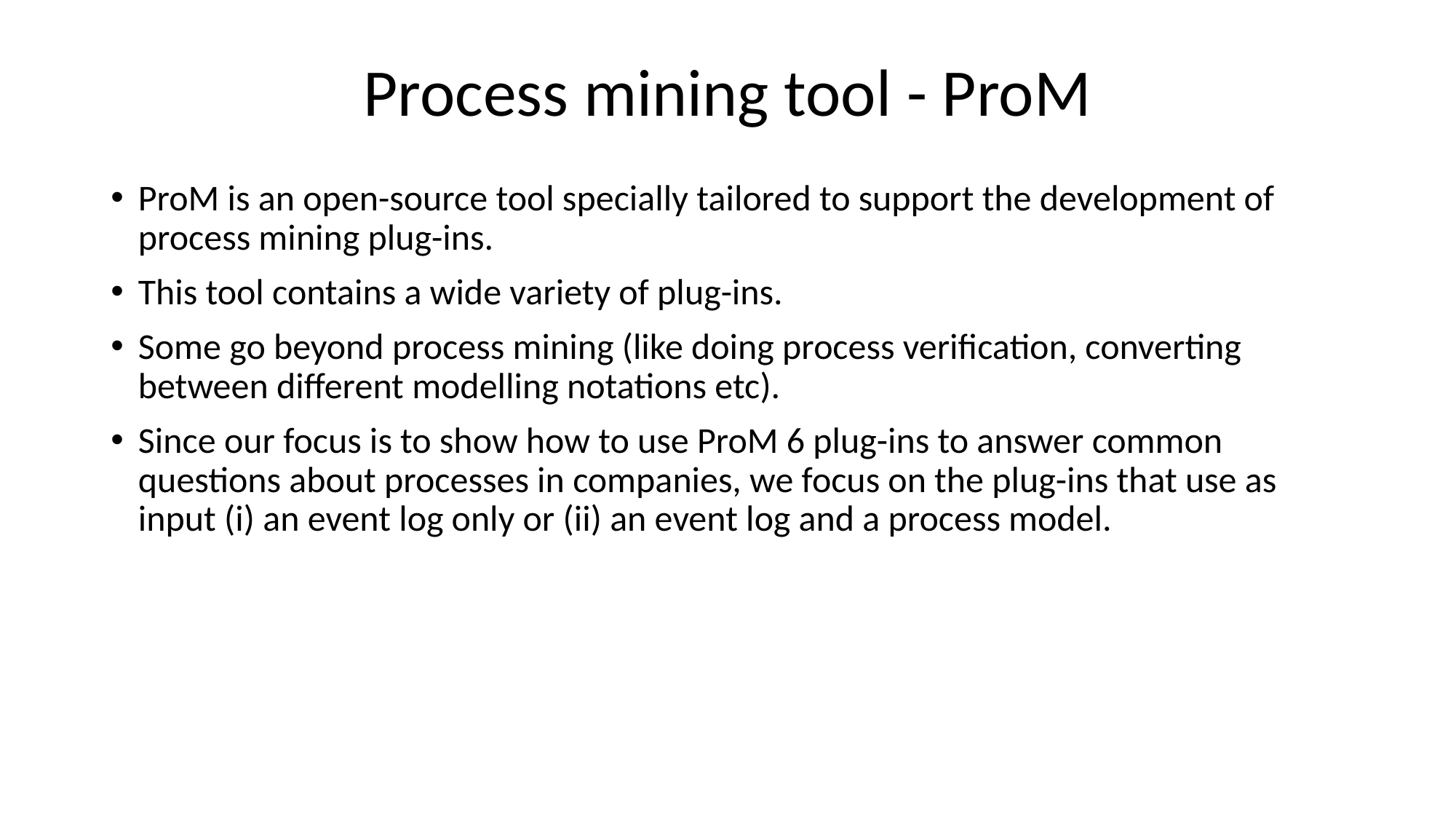

# Process mining tool - ProM
ProM is an open-source tool specially tailored to support the development of process mining plug-ins.
This tool contains a wide variety of plug-ins.
Some go beyond process mining (like doing process verification, converting between different modelling notations etc).
Since our focus is to show how to use ProM 6 plug-ins to answer common questions about processes in companies, we focus on the plug-ins that use as input (i) an event log only or (ii) an event log and a process model.